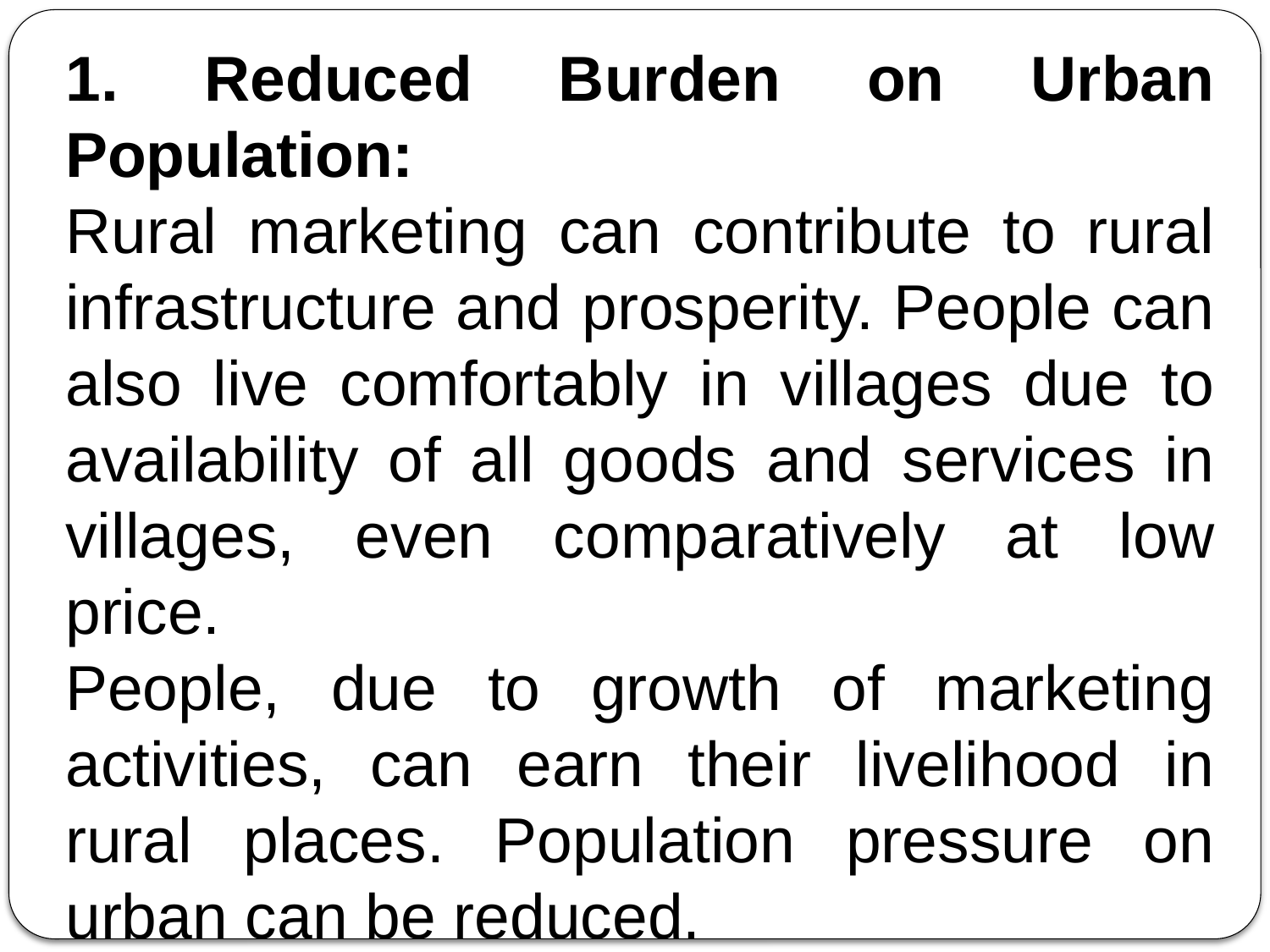

1. Reduced Burden on Urban Population:
Rural marketing can contribute to rural infrastructure and prosperity. People can also live comfortably in villages due to availability of all goods and services in villages, even comparatively at low price.
People, due to growth of marketing activities, can earn their livelihood in rural places. Population pressure on urban can be reduced.